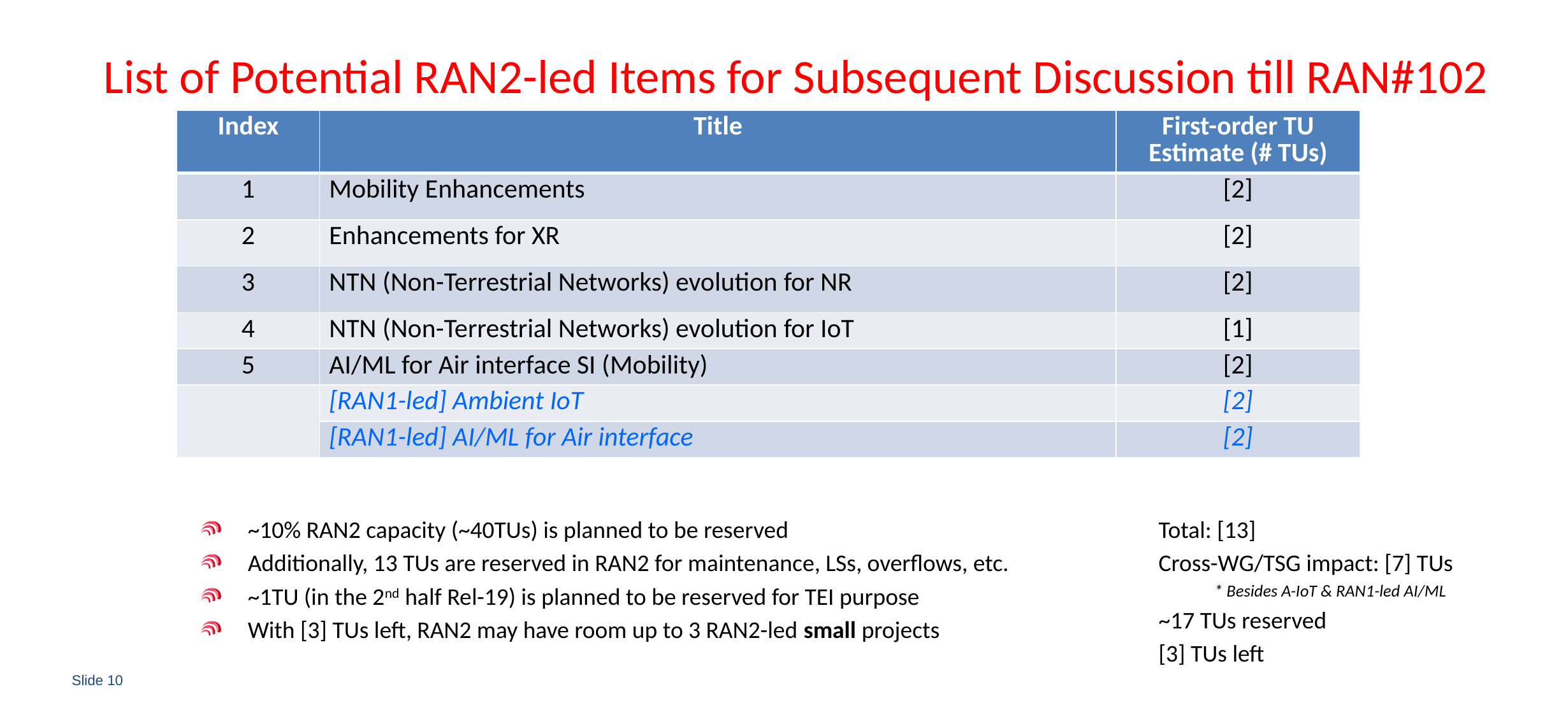

# List of Potential RAN2-led Items for Subsequent Discussion till RAN#102
| Index | Title | First-order TU Estimate (# TUs) |
| --- | --- | --- |
| 1 | Mobility Enhancements | [2] |
| 2 | Enhancements for XR | [2] |
| 3 | NTN (Non-Terrestrial Networks) evolution for NR | [2] |
| 4 | NTN (Non-Terrestrial Networks) evolution for IoT | [1] |
| 5 | AI/ML for Air interface SI (Mobility) | [2] |
|  | [RAN1-led] Ambient IoT | [2] |
|  | [RAN1-led] AI/ML for Air interface | [2] |
~10% RAN2 capacity (~40TUs) is planned to be reserved
Additionally, 13 TUs are reserved in RAN2 for maintenance, LSs, overflows, etc.
~1TU (in the 2nd half Rel-19) is planned to be reserved for TEI purpose
With [3] TUs left, RAN2 may have room up to 3 RAN2-led small projects
Total: [13]
Cross-WG/TSG impact: [7] TUs
* Besides A-IoT & RAN1-led AI/ML
~17 TUs reserved
[3] TUs left